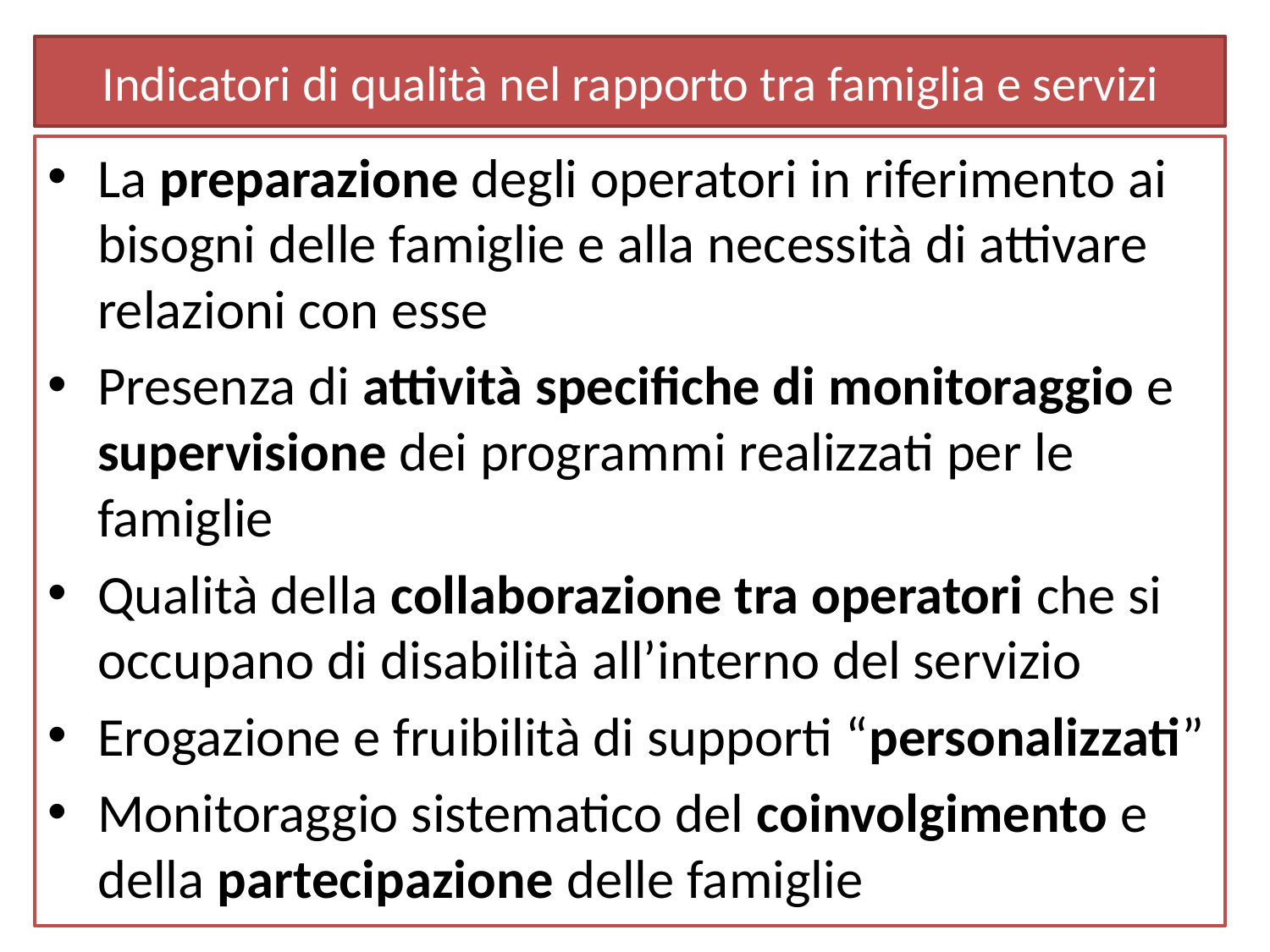

# Indicatori di qualità nel rapporto tra famiglia e servizi
La preparazione degli operatori in riferimento ai bisogni delle famiglie e alla necessità di attivare relazioni con esse
Presenza di attività specifiche di monitoraggio e supervisione dei programmi realizzati per le famiglie
Qualità della collaborazione tra operatori che si occupano di disabilità all’interno del servizio
Erogazione e fruibilità di supporti “personalizzati”
Monitoraggio sistematico del coinvolgimento e della partecipazione delle famiglie